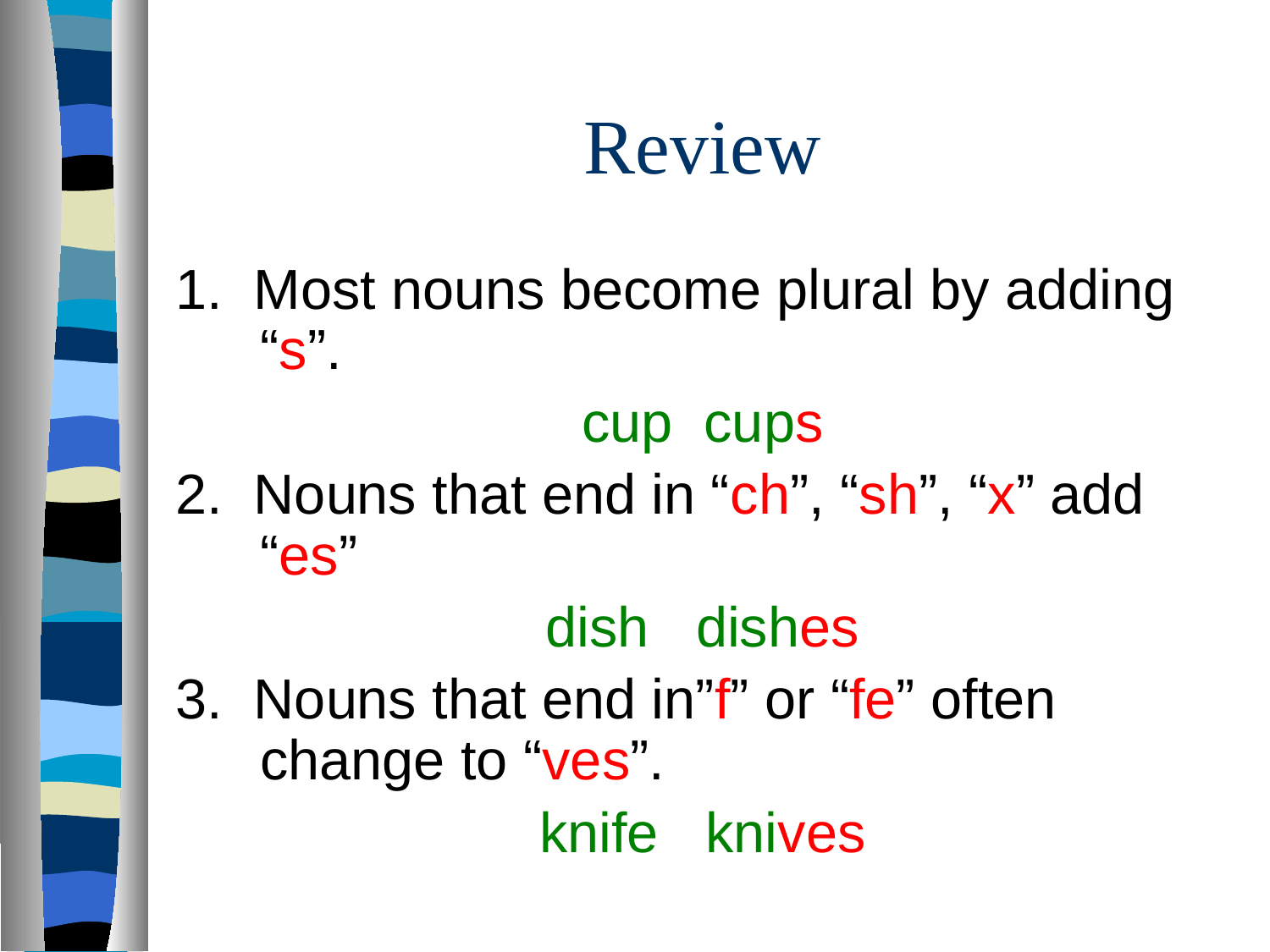

# Review
1.  Most nouns become plural by adding “s”.
cup  cups
2.  Nouns that end in “ch”, “sh”, “x” add “es”
dish   dishes
3.  Nouns that end in”f” or “fe” often change to “ves”.
knife   knives